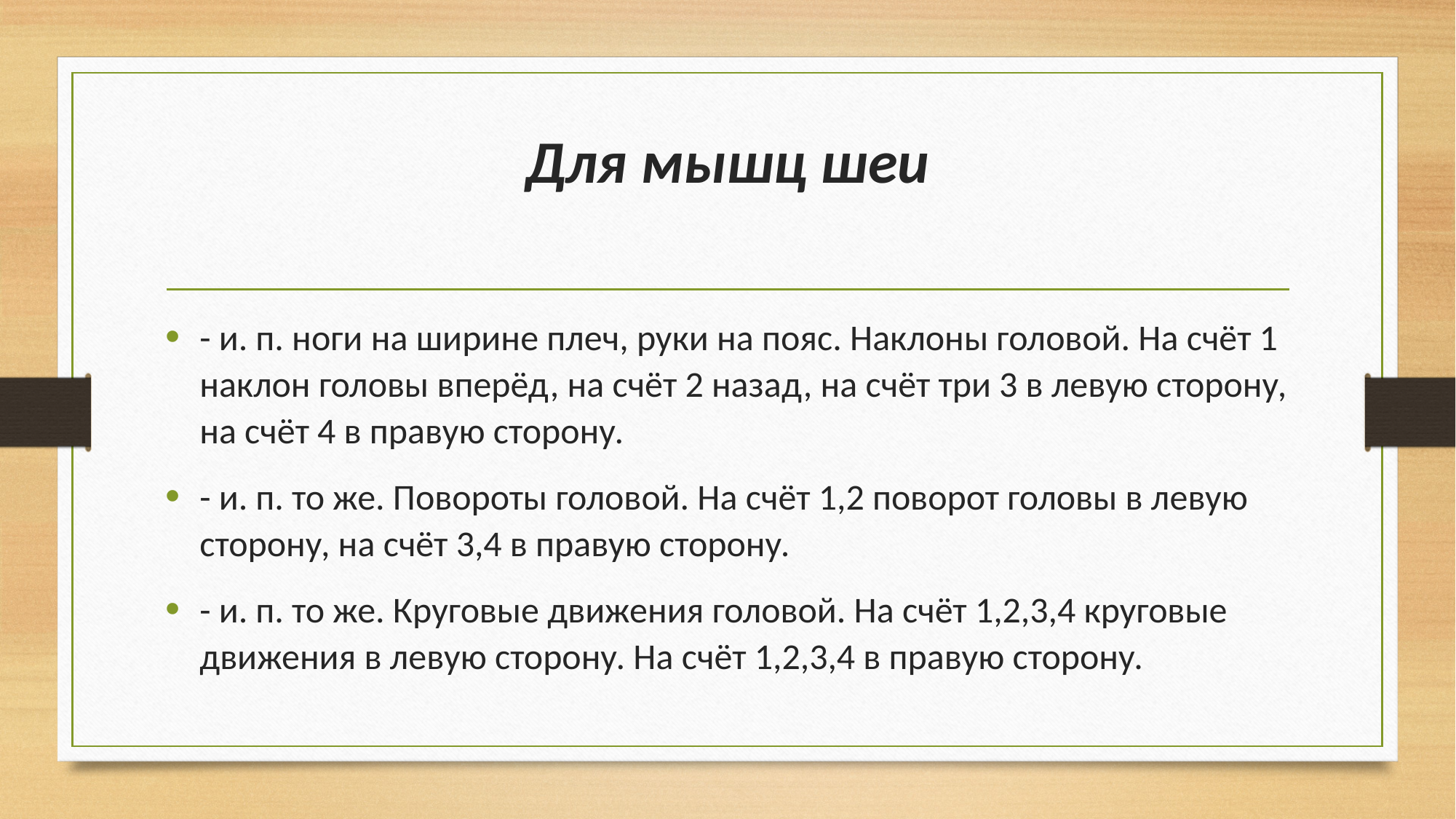

# Для мышц шеи
- и. п. ноги на ширине плеч, руки на пояс. Наклоны головой. На счёт 1 наклон головы вперёд, на счёт 2 назад, на счёт три 3 в левую сторону, на счёт 4 в правую сторону.
- и. п. то же. Повороты головой. На счёт 1,2 поворот головы в левую сторону, на счёт 3,4 в правую сторону.
- и. п. то же. Круговые движения головой. На счёт 1,2,3,4 круговые движения в левую сторону. На счёт 1,2,3,4 в правую сторону.